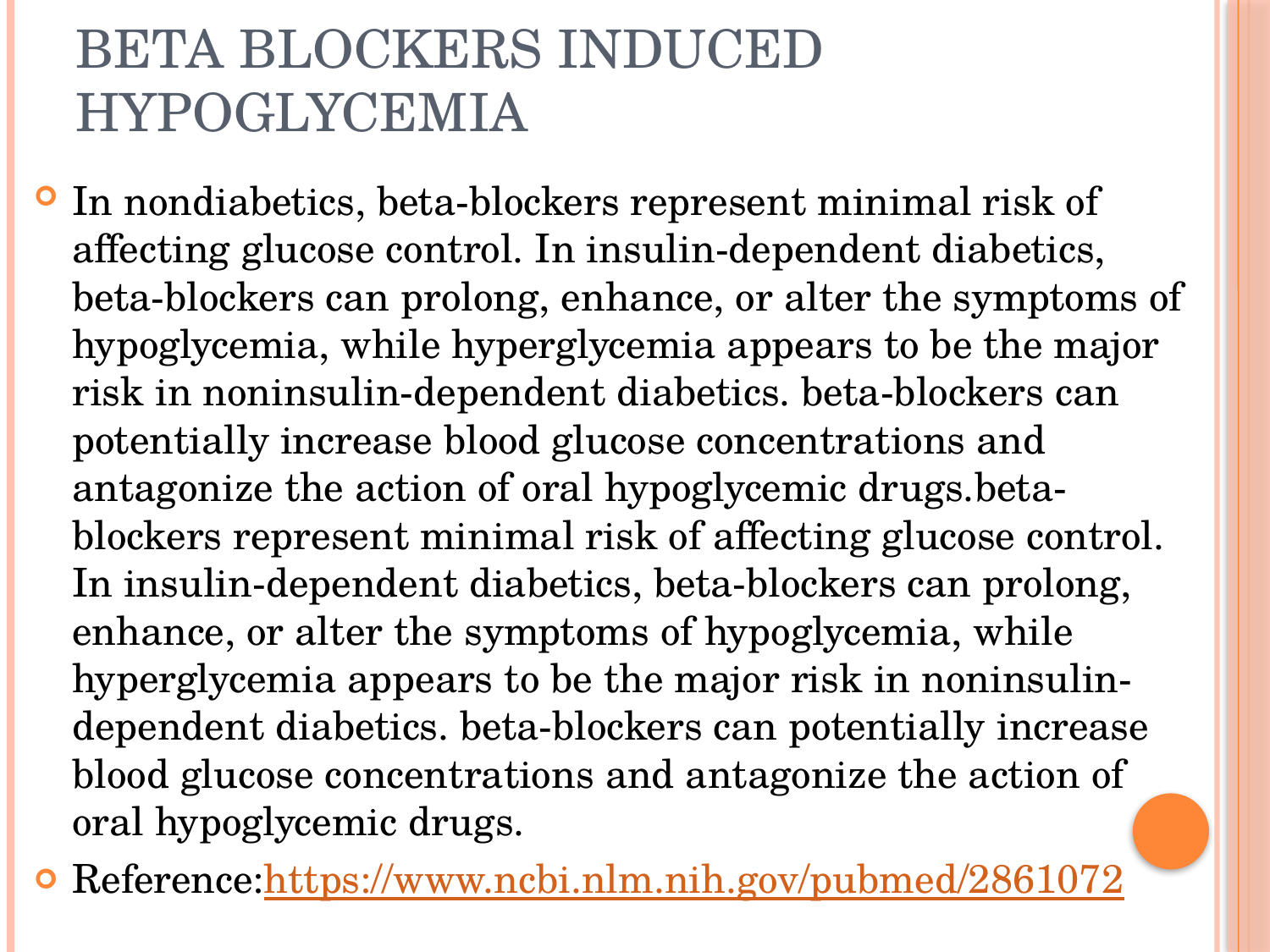

# Beta blockers induced hypoglycemia
In nondiabetics, beta-blockers represent minimal risk of affecting glucose control. In insulin-dependent diabetics, beta-blockers can prolong, enhance, or alter the symptoms of hypoglycemia, while hyperglycemia appears to be the major risk in noninsulin-dependent diabetics. beta-blockers can potentially increase blood glucose concentrations and antagonize the action of oral hypoglycemic drugs.beta-blockers represent minimal risk of affecting glucose control. In insulin-dependent diabetics, beta-blockers can prolong, enhance, or alter the symptoms of hypoglycemia, while hyperglycemia appears to be the major risk in noninsulin-dependent diabetics. beta-blockers can potentially increase blood glucose concentrations and antagonize the action of oral hypoglycemic drugs.
Reference:https://www.ncbi.nlm.nih.gov/pubmed/2861072